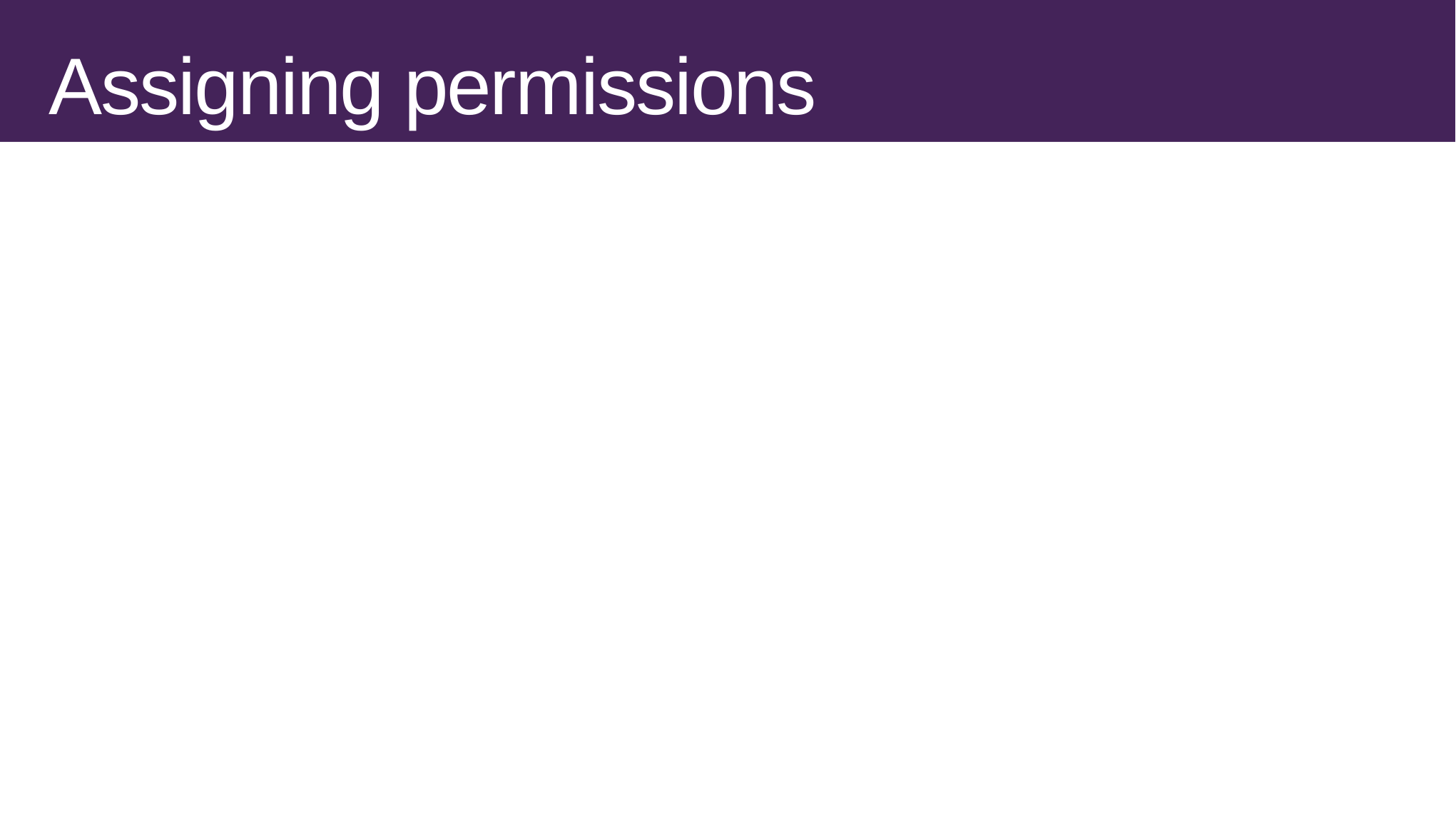

# Assigning permissions
$cred= Get-Credential
Connect-SPOService -Url https://contoso-admin.sharepoint.com -credential $cred
Connect-MSOLService -credential $cred
$AdminAccount= “migrationaccount@contoso.onmicrosoft.com"
$Users= Get-MSOLUser -All | Select UserPrincipalName
foreach ($User in $Users)
{
	$strUser = $User.userprincipalname
	$pos= $strUser.IndexOf("@")
	$strUser = $strUser.SubString(0, $pos)
	$SiteUrl= "https://contoso-my.sharepoint.com/personal/" + $strUser
	$SiteUrl= $SiteUrl+ "_contoso_onmicrosoft_com"
	Set-SPOUser -Site $SiteUrl -LoginName $AdminAccount -IsSiteCollectionAdmin $true –ErrorAction Continue
}